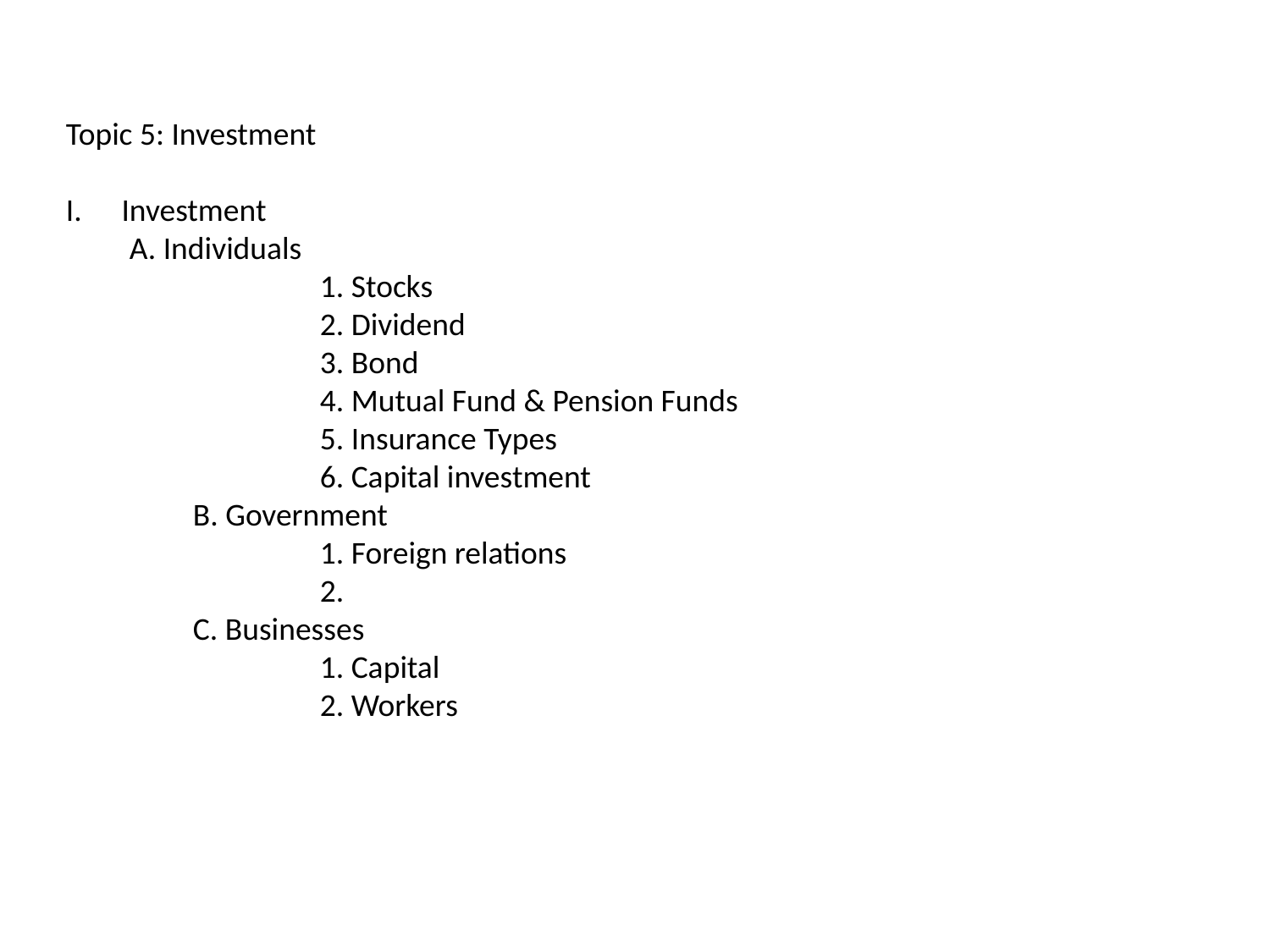

Topic 5: Investment

Investment
A. Individuals
		1. Stocks
		2. Dividend
		3. Bond
		4. Mutual Fund & Pension Funds
		5. Insurance Types
		6. Capital investment
	B. Government
		1. Foreign relations
		2.
	C. Businesses
		1. Capital
		2. Workers